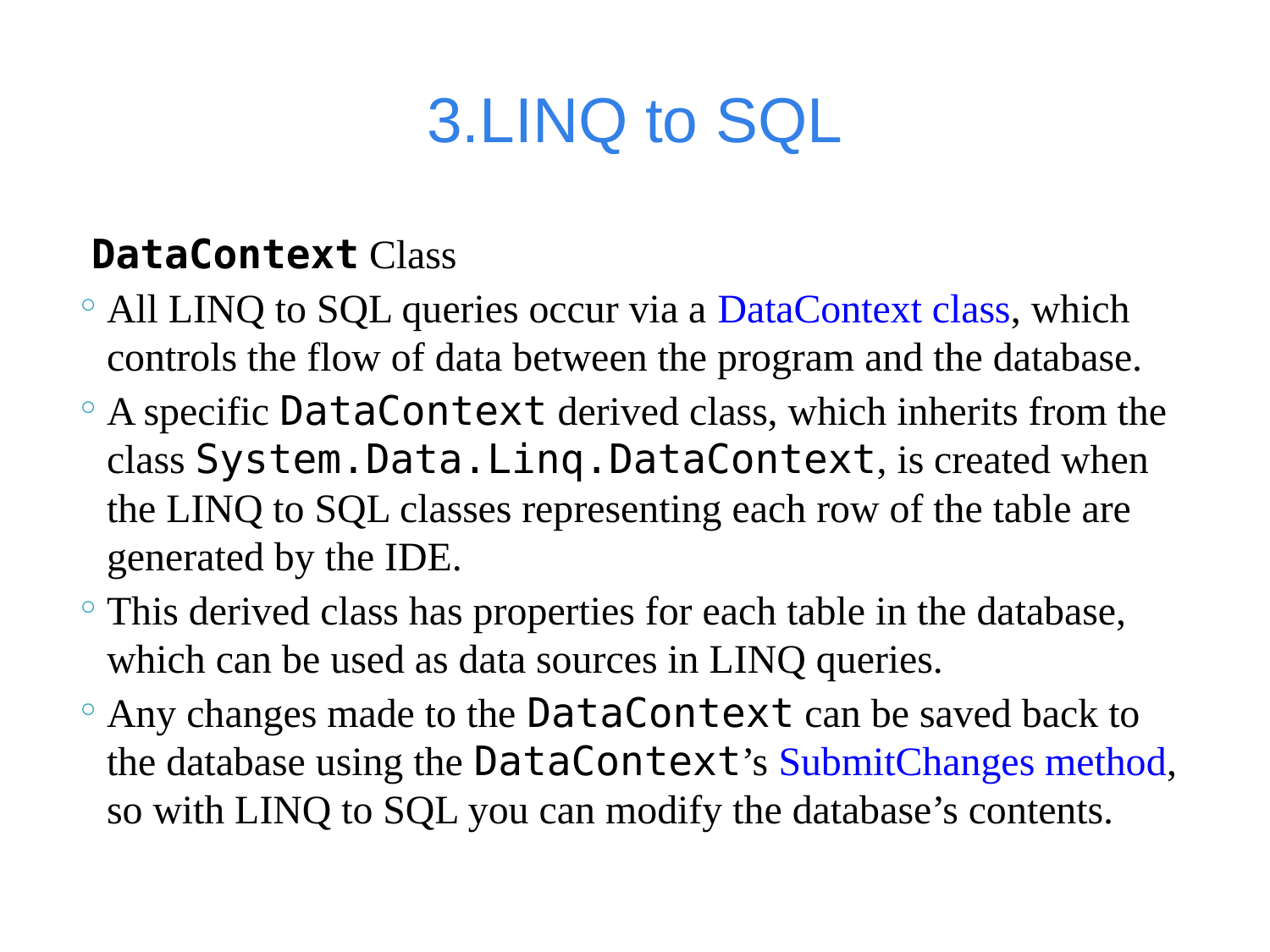

# 3.LINQ to SQL
DataContext Class
All LINQ to SQL queries occur via a DataContext class, which controls the flow of data between the program and the database.
A specific DataContext derived class, which inherits from the class System.Data.Linq.DataContext, is created when the LINQ to SQL classes representing each row of the table are generated by the IDE.
This derived class has properties for each table in the database, which can be used as data sources in LINQ queries.
Any changes made to the DataContext can be saved back to the database using the DataContext’s SubmitChanges method, so with LINQ to SQL you can modify the database’s contents.